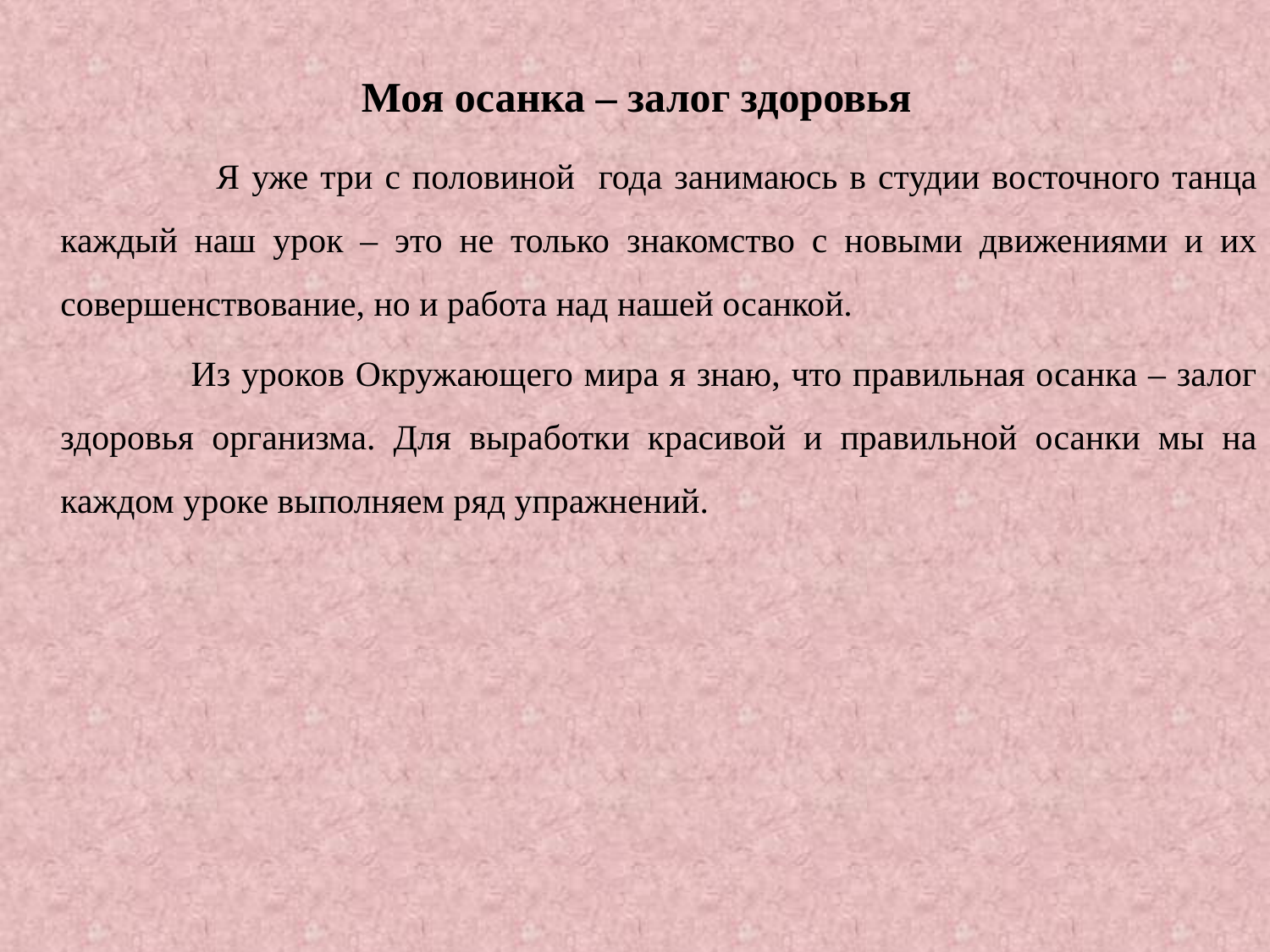

# Моя осанка – залог здоровья
             Я уже три с половиной  года занимаюсь в студии восточного танца каждый наш урок – это не только знакомство с новыми движениями и их совершенствование, но и работа над нашей осанкой.
            Из уроков Окружающего мира я знаю, что правильная осанка – залог здоровья организма. Для выработки красивой и правильной осанки мы на каждом уроке выполняем ряд упражнений.